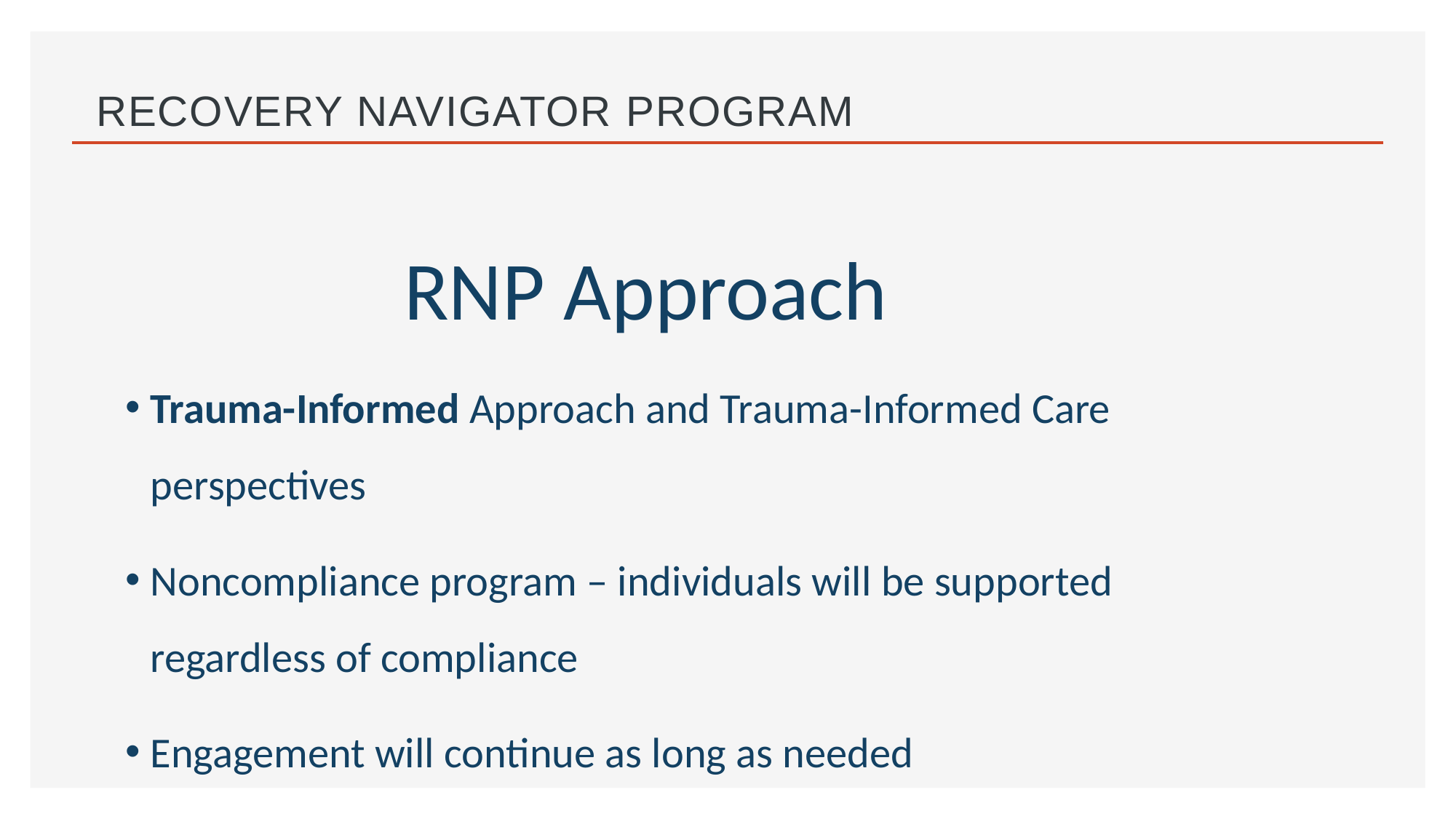

# Recovery Navigator Program
RNP Approach
Trauma-Informed Approach and Trauma-Informed Care perspectives
Noncompliance program – individuals will be supported regardless of compliance
Engagement will continue as long as needed